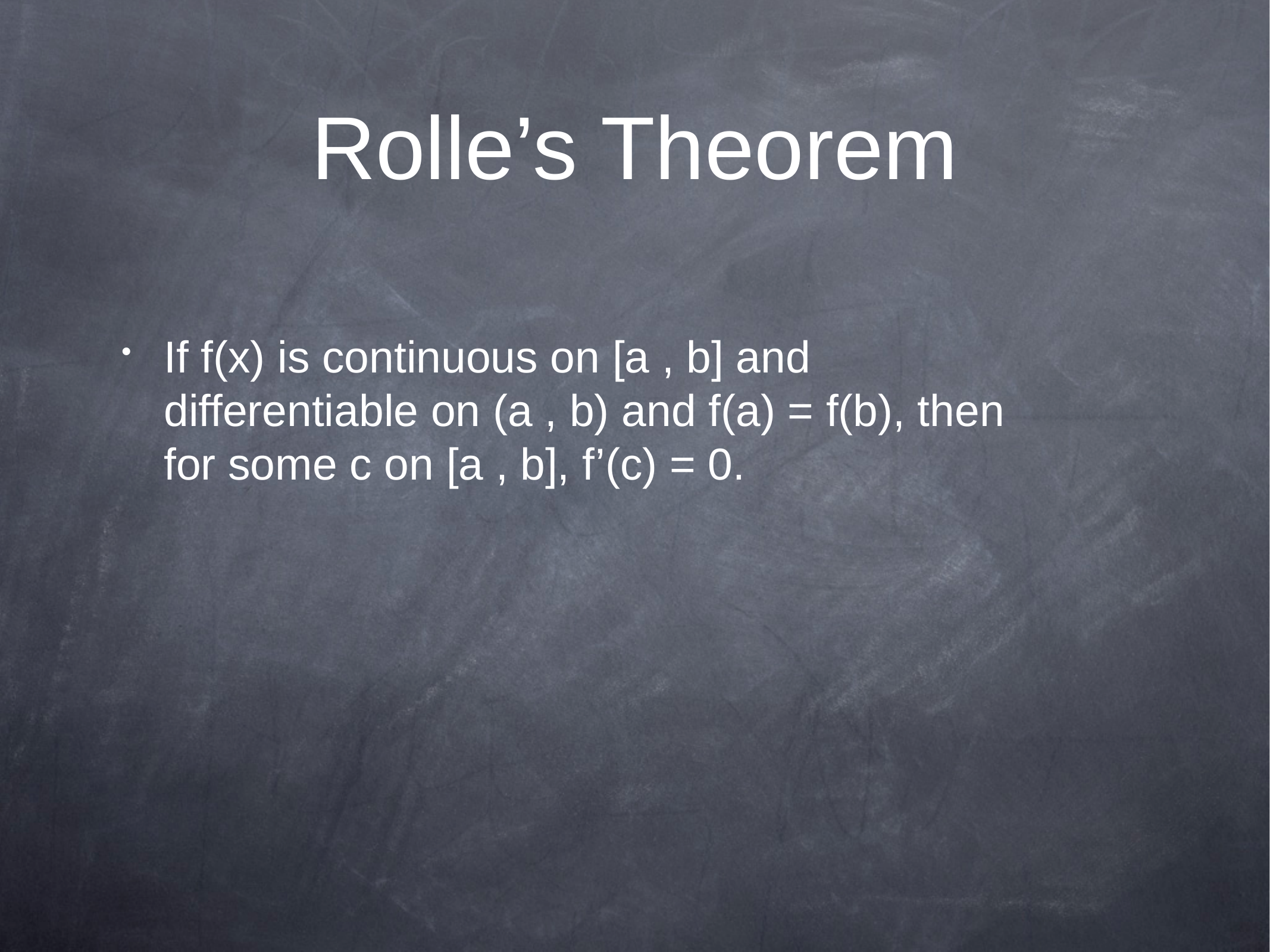

# Rolle’s Theorem
If f(x) is continuous on [a , b] and differentiable on (a , b) and f(a) = f(b), then for some c on [a , b], f’(c) = 0.